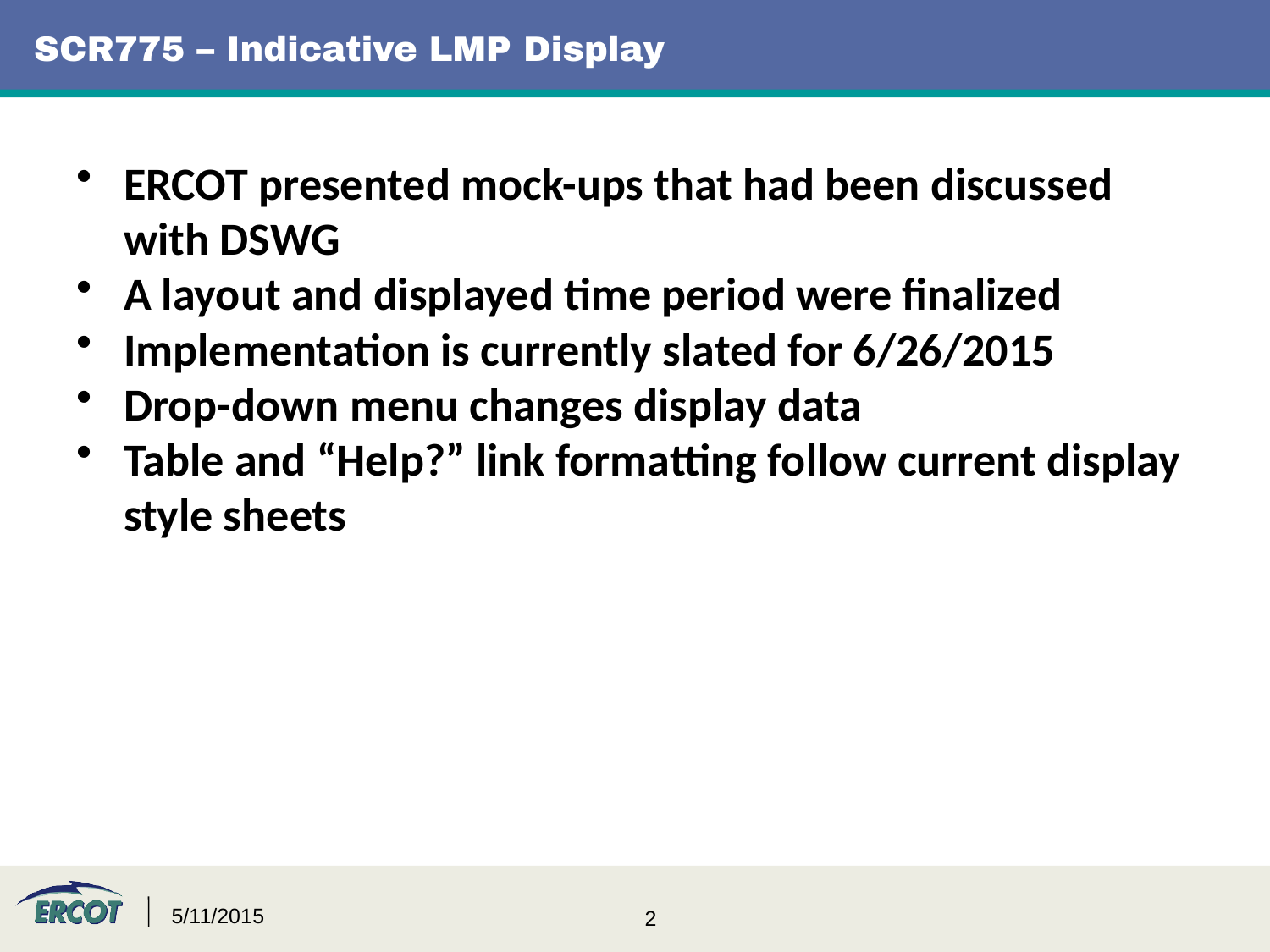

# SCR775 – Indicative LMP Display
ERCOT presented mock-ups that had been discussed with DSWG
A layout and displayed time period were finalized
Implementation is currently slated for 6/26/2015
Drop-down menu changes display data
Table and “Help?” link formatting follow current display style sheets
5/11/2015